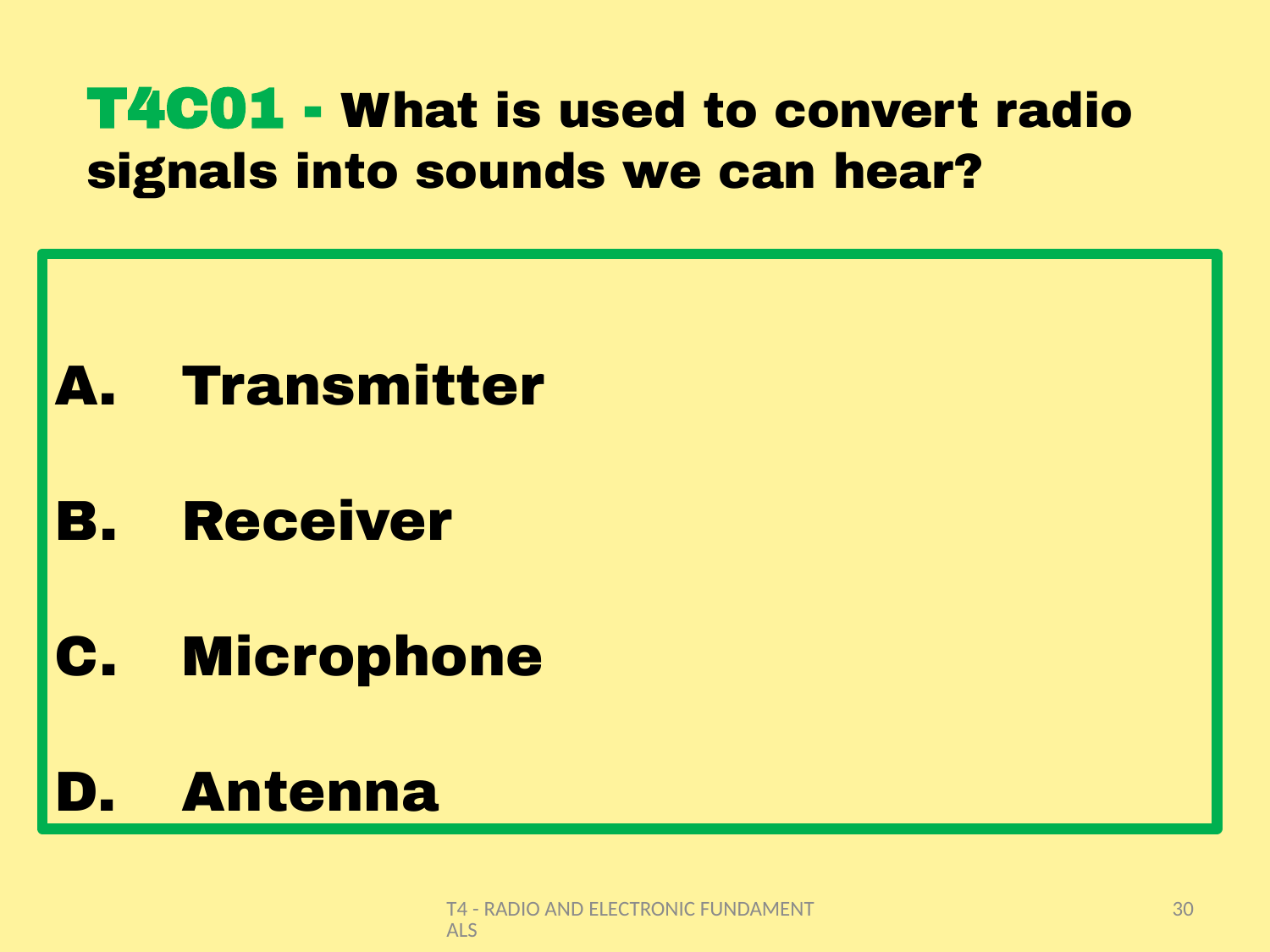

# T4C01 - What is used to convert radio signals into sounds we can hear?

Transmitter
Receiver
Microphone
Antenna
T4 - RADIO AND ELECTRONIC FUNDAMENTALS
30